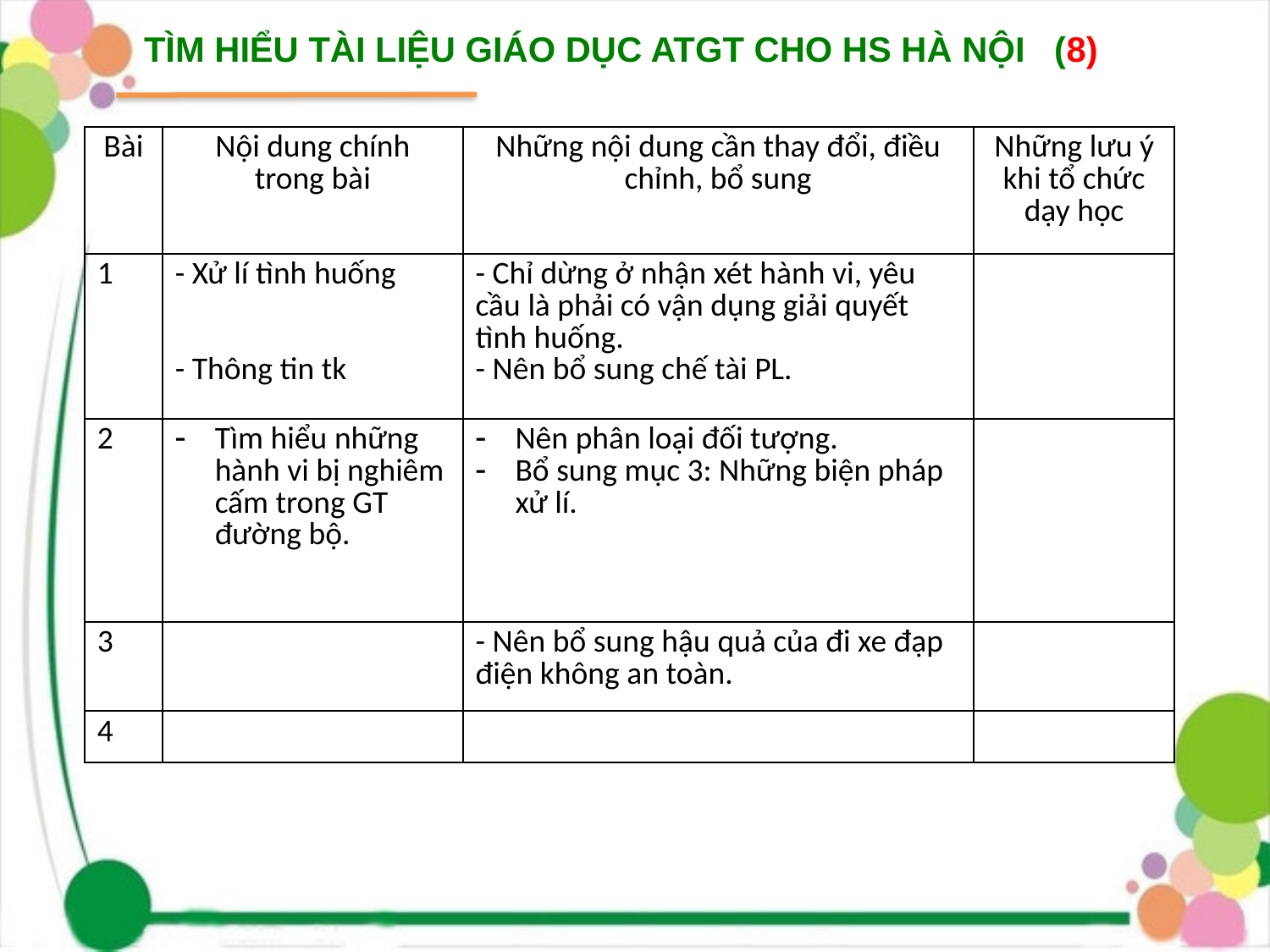

TÌM HIỂU TÀI LIỆU GIÁO DỤC ATGT CHO HS HÀ NỘI   (8)
| Bài | Nội dung chính trong bài | Những nội dung cần thay đổi, điều chỉnh, bổ sung | Những lưu ý khi tổ chức dạy học |
| --- | --- | --- | --- |
| 1 | - Xử lí tình huống - Thông tin tk | - Chỉ dừng ở nhận xét hành vi, yêu cầu là phải có vận dụng giải quyết tình huống. - Nên bổ sung chế tài PL. |  |
| 2 | Tìm hiểu những hành vi bị nghiêm cấm trong GT đường bộ. | Nên phân loại đối tượng. Bổ sung mục 3: Những biện pháp xử lí. |  |
| 3 |  | - Nên bổ sung hậu quả của đi xe đạp điện không an toàn. |  |
| 4 |  |  |  |